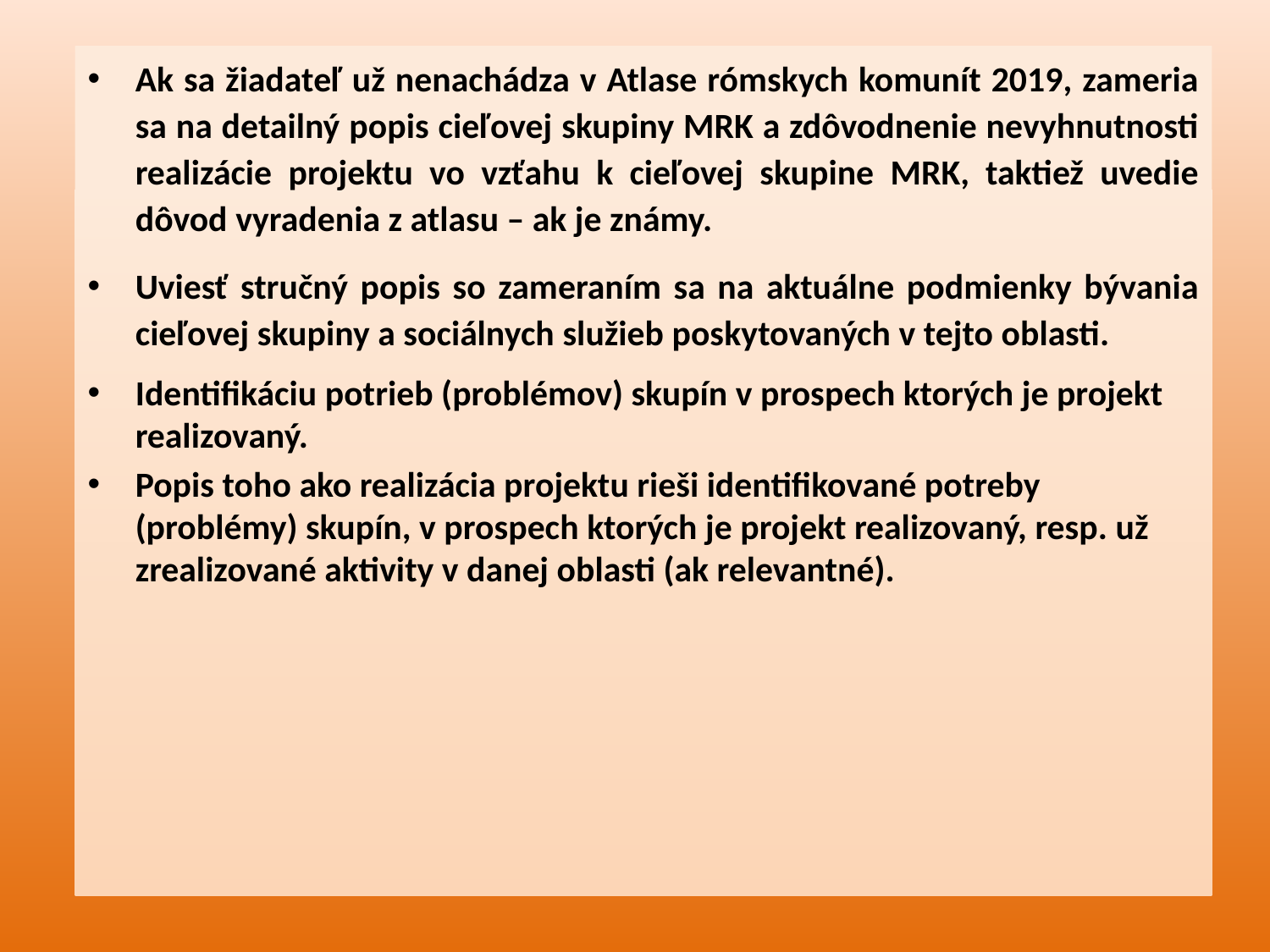

Ak sa žiadateľ už nenachádza v Atlase rómskych komunít 2019, zameria sa na detailný popis cieľovej skupiny MRK a zdôvodnenie nevyhnutnosti realizácie projektu vo vzťahu k cieľovej skupine MRK, taktiež uvedie dôvod vyradenia z atlasu – ak je známy.
Uviesť stručný popis so zameraním sa na aktuálne podmienky bývania cieľovej skupiny a sociálnych služieb poskytovaných v tejto oblasti.
Identifikáciu potrieb (problémov) skupín v prospech ktorých je projekt realizovaný.
Popis toho ako realizácia projektu rieši identifikované potreby (problémy) skupín, v prospech ktorých je projekt realizovaný, resp. už zrealizované aktivity v danej oblasti (ak relevantné).